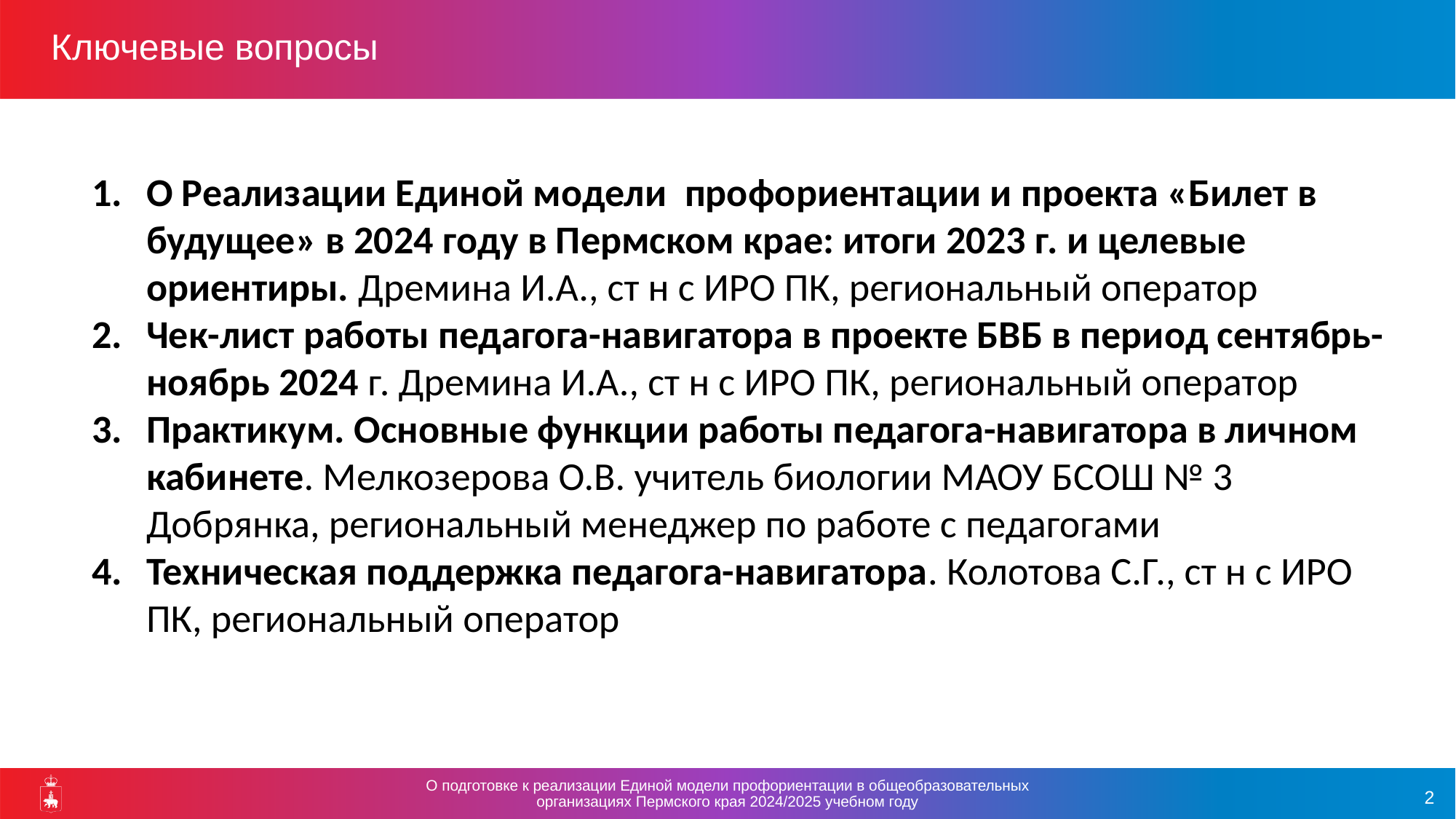

Ключевые вопросы
О Реализации Единой модели  профориентации и проекта «Билет в будущее» в 2024 году в Пермском крае: итоги 2023 г. и целевые ориентиры. Дремина И.А., ст н с ИРО ПК, региональный оператор
Чек-лист работы педагога-навигатора в проекте БВБ в период сентябрь-ноябрь 2024 г. Дремина И.А., ст н с ИРО ПК, региональный оператор
Практикум. Основные функции работы педагога-навигатора в личном кабинете. Мелкозерова О.В. учитель биологии МАОУ БСОШ № 3 Добрянка, региональный менеджер по работе с педагогами
Техническая поддержка педагога-навигатора. Колотова С.Г., ст н с ИРО ПК, региональный оператор

О подготовке к реализации Единой модели профориентации в общеобразовательных организациях Пермского края 2024/2025 учебном году